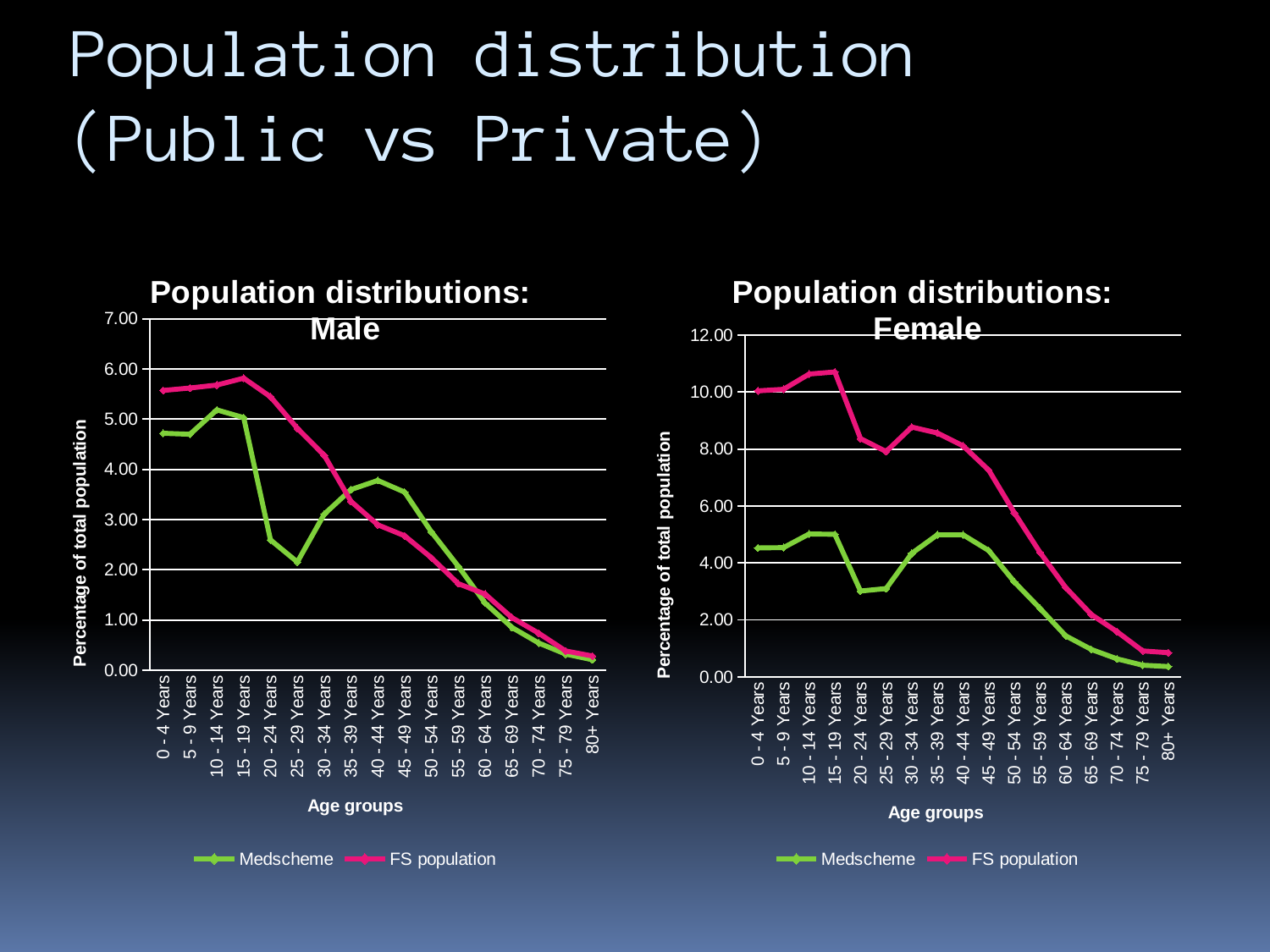

# Population distribution (Public vs Private)

### Chart: Population distributions:  Male

| Category |  |  |
|---|---|---|
| 0 - 4 Years | 4.721611279375537 | 5.574728097372413 |
| 5 - 9 Years | 4.701289566412633 | 5.6230102194682035 |
| 10 - 14 Years | 5.187285956496497 | 5.682434369740004 |
| 15 - 19 Years | 5.0333358579249765 | 5.819852717243551 |
| 20 - 24 Years | 2.5960050961756815 | 5.448451778044857 |
| 25 - 29 Years | 2.1556013314846325 | 4.820784190799062 |
| 30 - 34 Years | 3.1084722046209032 | 4.2822528289609485 |
| 35 - 39 Years | 3.599567769913217 | 3.3648925091401773 |
| 40 - 44 Years | 3.7809634291653342 | 2.8969273257498167 |
| 45 - 49 Years | 3.547976114863421 | 2.6778007716226053 |
| 50 - 54 Years | 2.7546044427314023 | 2.239547663368121 |
| 55 - 59 Years | 2.068690389329526 | 1.7233003578819392 |
| 60 - 64 Years | 1.3356839531205829 | 1.515315831930676 |
| 65 - 69 Years | 0.8504374417437979 | 1.04735064854032 |
| 70 - 74 Years | 0.5401376327379045 | 0.7353738596134201 |
| 75 - 79 Years | 0.3198982564570181 | 0.3825429673746605 |
| 80+ Years | 0.2075664261305734 | 0.2822647137910083 |

### Chart: Population distributions:  Female

| Category |  |  |
|---|---|---|
| 0 - 4 Years | 4.5271677306195715 | 5.515303947100621 |
| 5 - 9 Years | 4.537965984002089 | 5.559872059804468 |
| 10 - 14 Years | 5.017513417204767 | 5.6155822006842655 |
| 15 - 19 Years | 5.005740321502997 | 5.701004416699969 |
| 20 - 24 Years | 3.012262766497519 | 5.3556015432451805 |
| 25 - 29 Years | 3.099998575230458 | 4.8133561720150855 |
| 30 - 34 Years | 4.336323599657757 | 4.434527214032419 |
| 35 - 39 Years | 4.989467953558513 | 3.5728770350914463 |
| 40 - 44 Years | 4.987368293178593 | 3.123481898661043 |
| 45 - 49 Years | 4.434932649643921 | 2.822647137910071 |
| 50 - 54 Years | 3.330136350445321 | 2.428962142359466 |
| 55 - 59 Years | 2.399161935556924 | 1.968424977753084 |
| 60 - 64 Years | 1.4400670691515705 | 1.69358828274605 |
| 65 - 69 Years | 0.9609695631731567 | 1.2256230993556858 |
| 70 - 74 Years | 0.6311729077821663 | 0.9545004137406462 |
| 75 - 79 Years | 0.40785902880209135 | 0.5013912679182383 |
| 80+ Years | 0.3599417794171793 | 0.4865352303502905 |